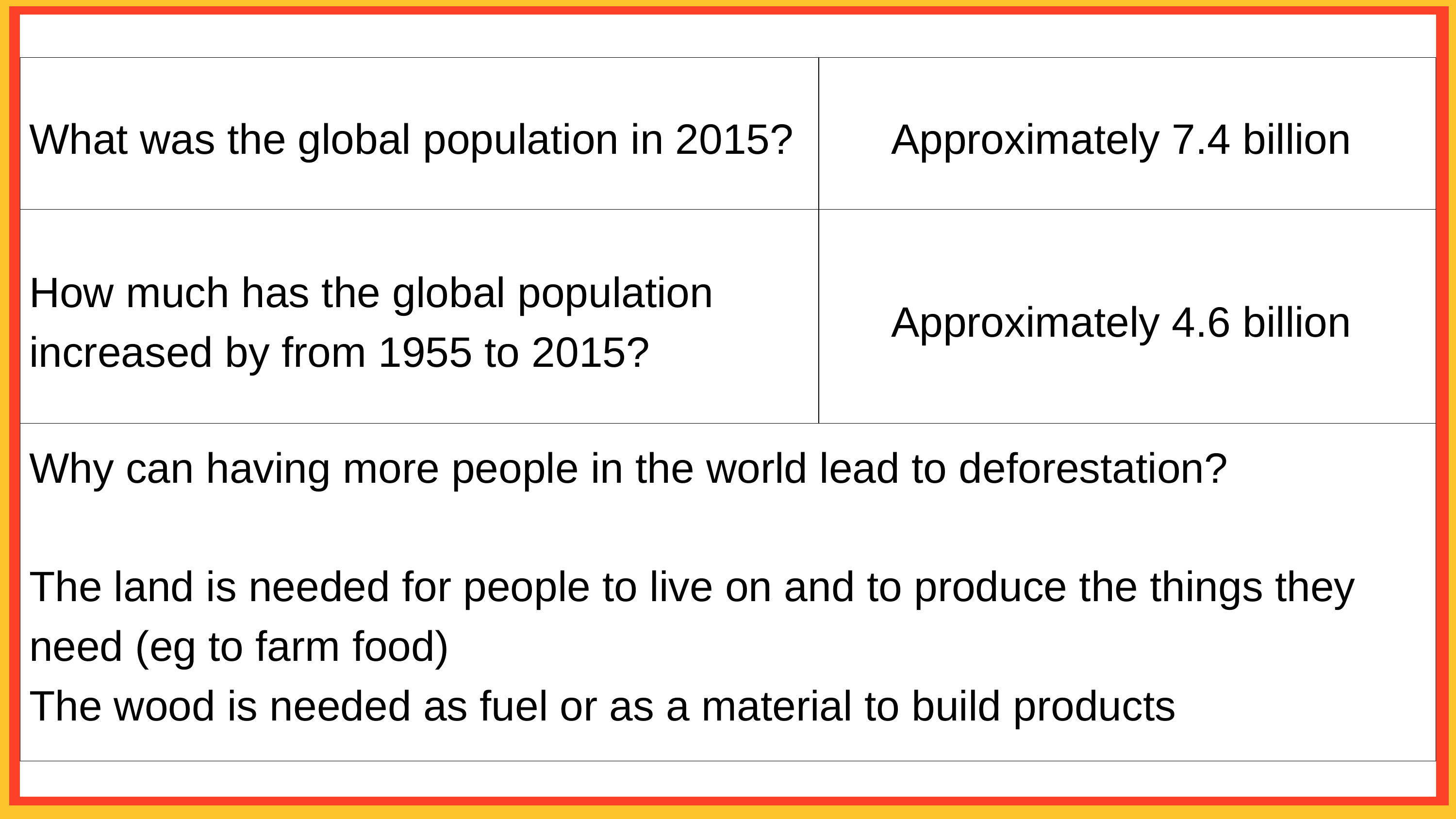

| What was the global population in 2015? | Approximately 7.4 billion |
| --- | --- |
| How much has the global population increased by from 1955 to 2015? | Approximately 4.6 billion |
| Why can having more people in the world lead to deforestation? The land is needed for people to live on and to produce the things they need (eg to farm food) The wood is needed as fuel or as a material to build products | Why can having more people in the world lead to deforestation? The land is needed for people to live on and to produce the things they need (eg to farm food) The wood is needed as fuel or as a material to build products |